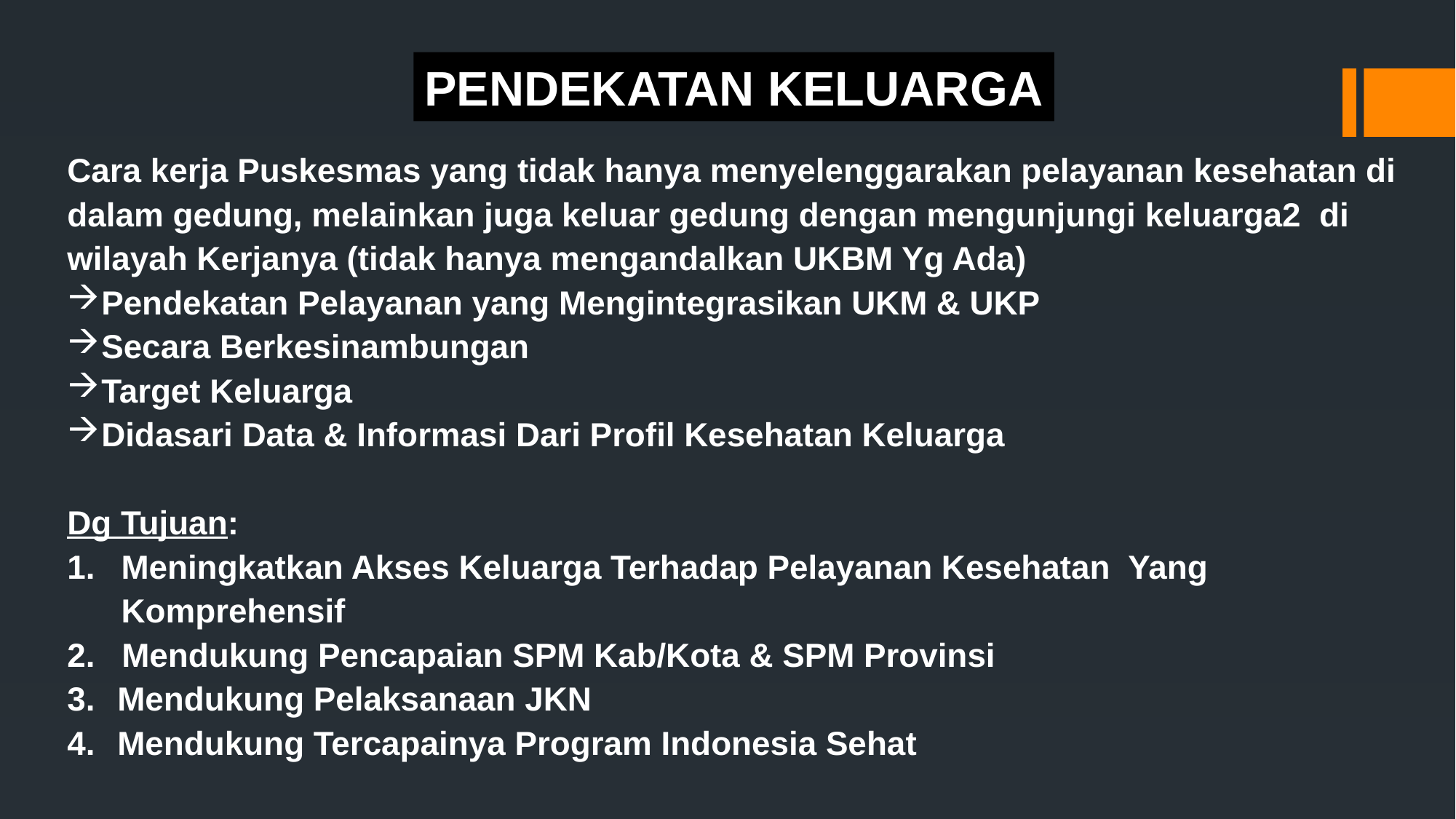

PENDEKATAN KELUARGA
Cara kerja Puskesmas yang tidak hanya menyelenggarakan pelayanan kesehatan di dalam gedung, melainkan juga keluar gedung dengan mengunjungi keluarga2  di wilayah Kerjanya (tidak hanya mengandalkan UKBM Yg Ada)
Pendekatan Pelayanan yang Mengintegrasikan UKM & UKP
Secara Berkesinambungan
Target Keluarga
Didasari Data & Informasi Dari Profil Kesehatan Keluarga

Dg Tujuan:
Meningkatkan Akses Keluarga Terhadap Pelayanan Kesehatan  Yang Komprehensif
Mendukung Pencapaian SPM Kab/Kota & SPM Provinsi
 Mendukung Pelaksanaan JKN
 Mendukung Tercapainya Program Indonesia Sehat